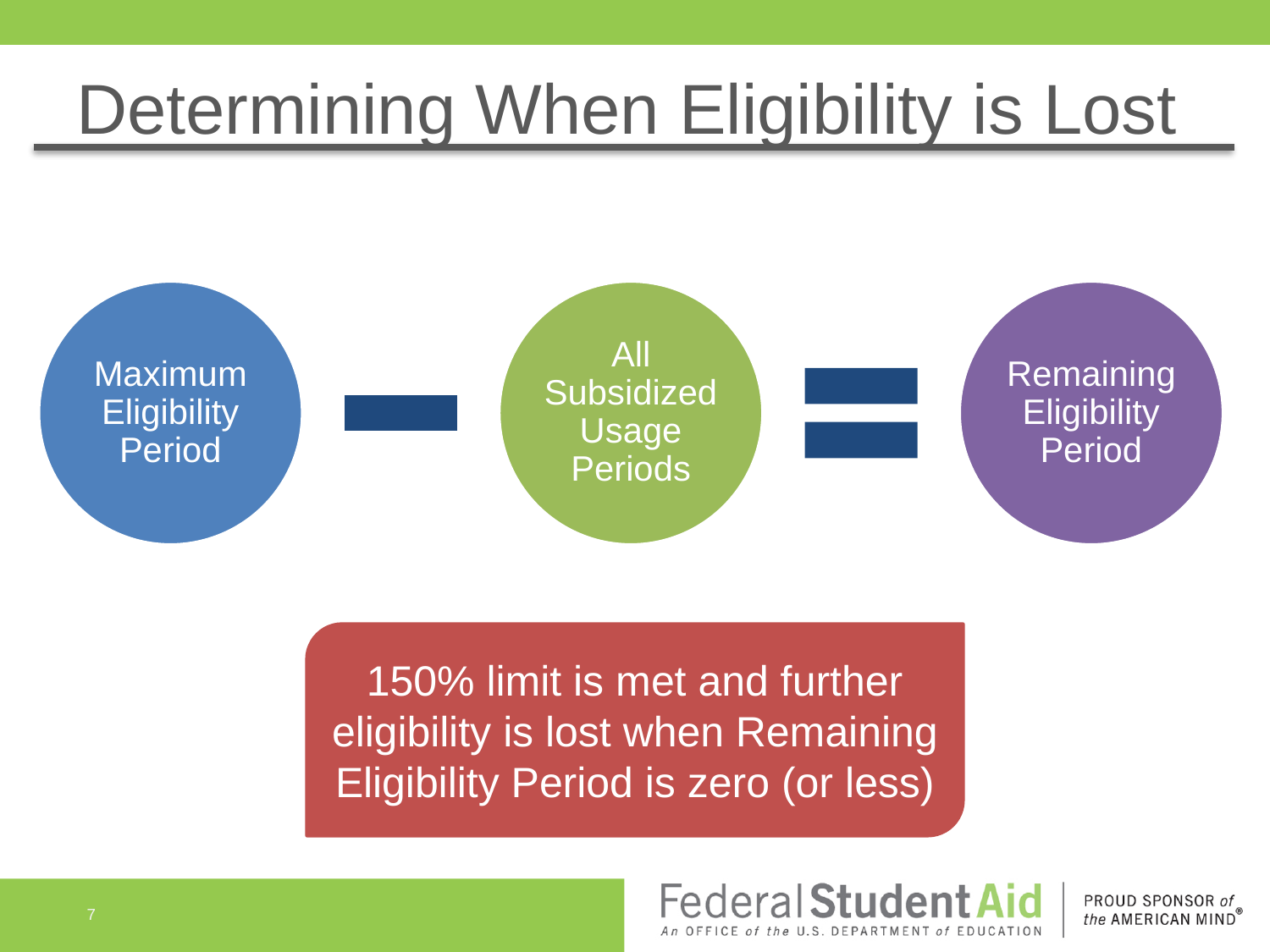

# Determining When Eligibility is Lost
Maximum Eligibility Period

All Subsidized Usage Periods

Remaining Eligibility Period
150% limit is met and further eligibility is lost when Remaining Eligibility Period is zero (or less)
7